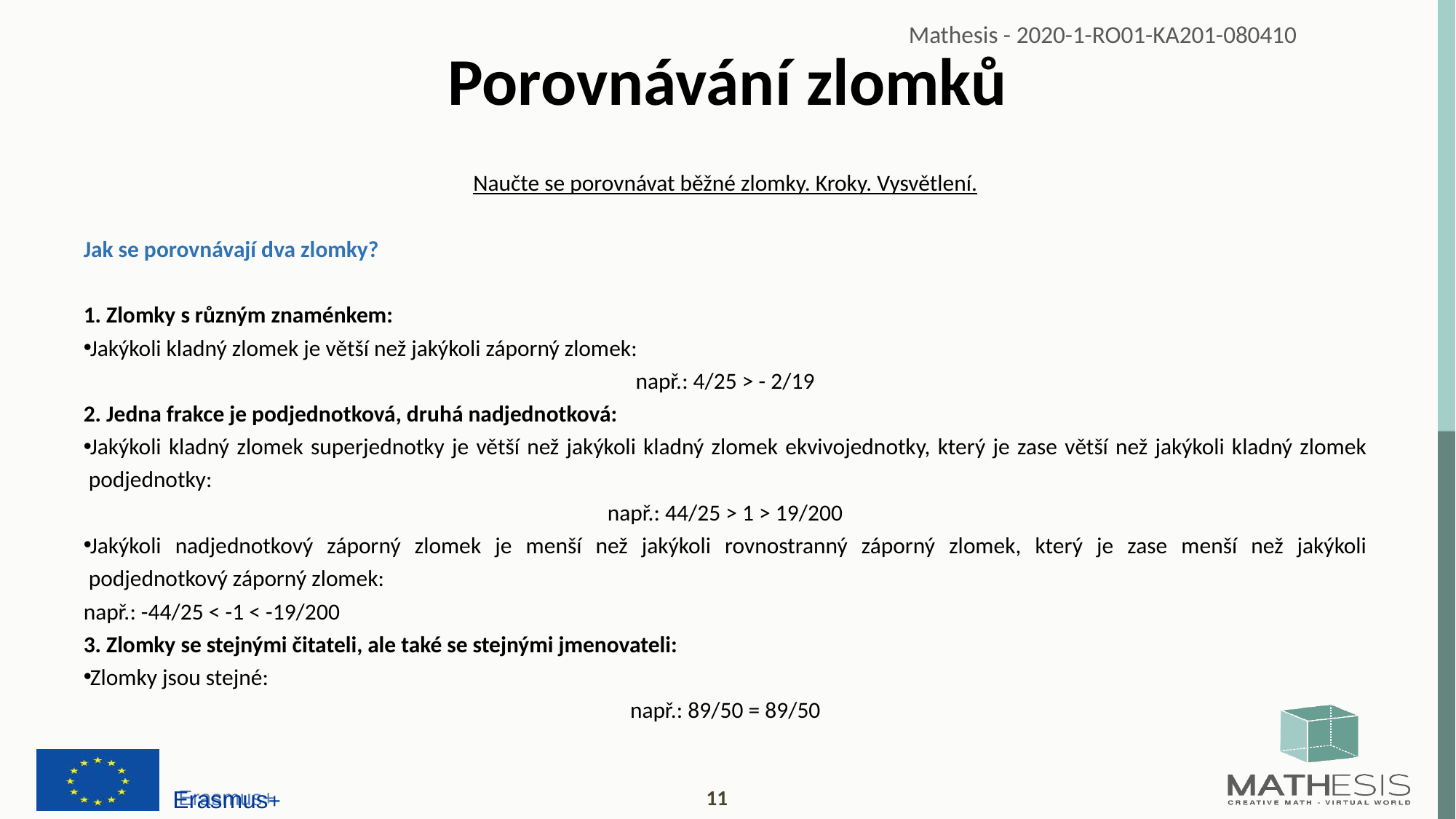

# Porovnávání zlomků
Naučte se porovnávat běžné zlomky. Kroky. Vysvětlení.

Jak se porovnávají dva zlomky?

1. Zlomky s různým znaménkem:
Jakýkoli kladný zlomek je větší než jakýkoli záporný zlomek:
např.: 4/25 > - 2/19
2. Jedna frakce je podjednotková, druhá nadjednotková:
Jakýkoli kladný zlomek superjednotky je větší než jakýkoli kladný zlomek ekvivojednotky, který je zase větší než jakýkoli kladný zlomek podjednotky:
např.: 44/25 > 1 > 19/200
Jakýkoli nadjednotkový záporný zlomek je menší než jakýkoli rovnostranný záporný zlomek, který je zase menší než jakýkoli podjednotkový záporný zlomek:
např.: -44/25 < -1 < -19/200
3. Zlomky se stejnými čitateli, ale také se stejnými jmenovateli:
Zlomky jsou stejné:
např.: 89/50 = 89/50